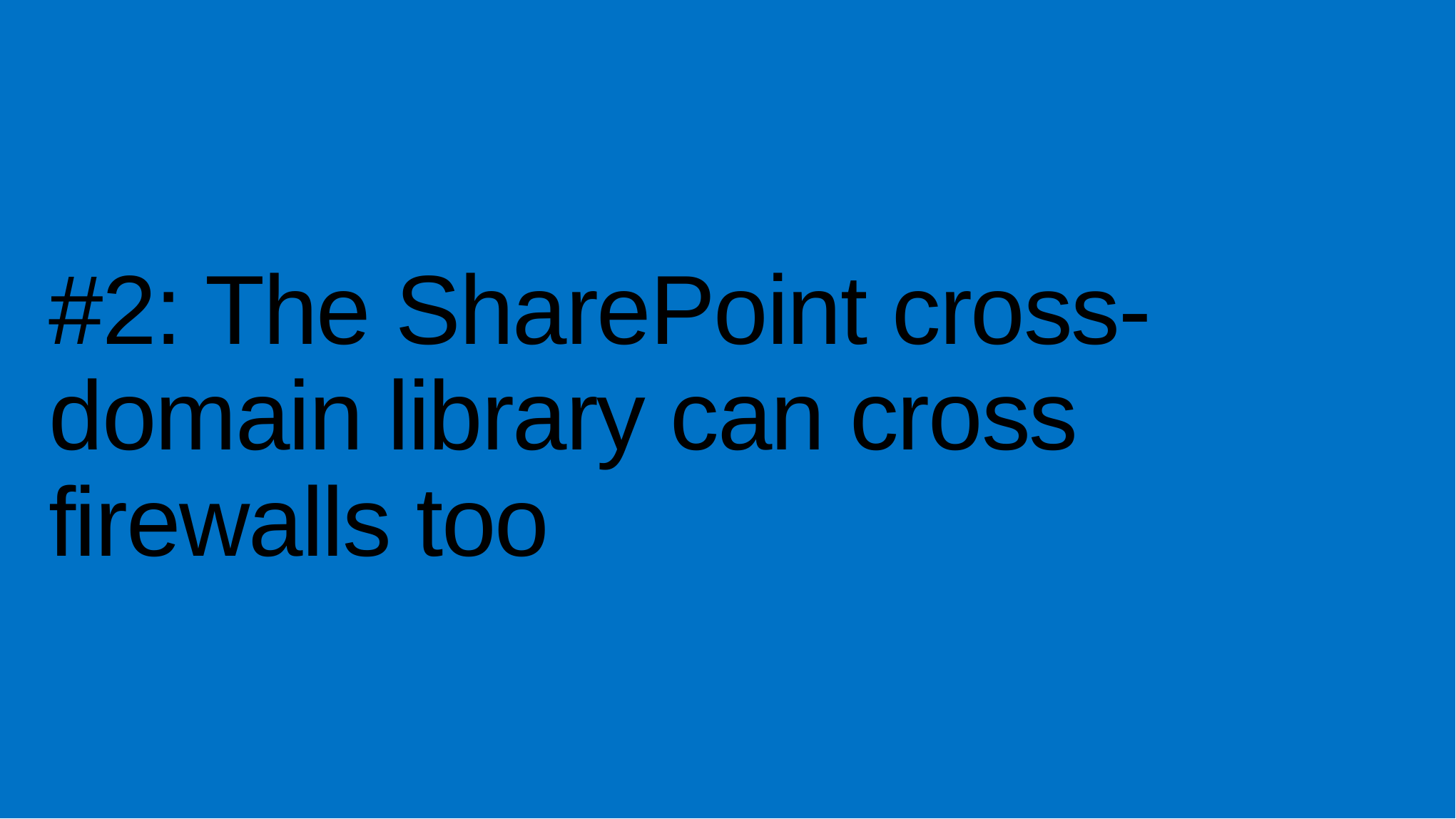

# #2: The SharePoint cross-domain library can cross firewalls too